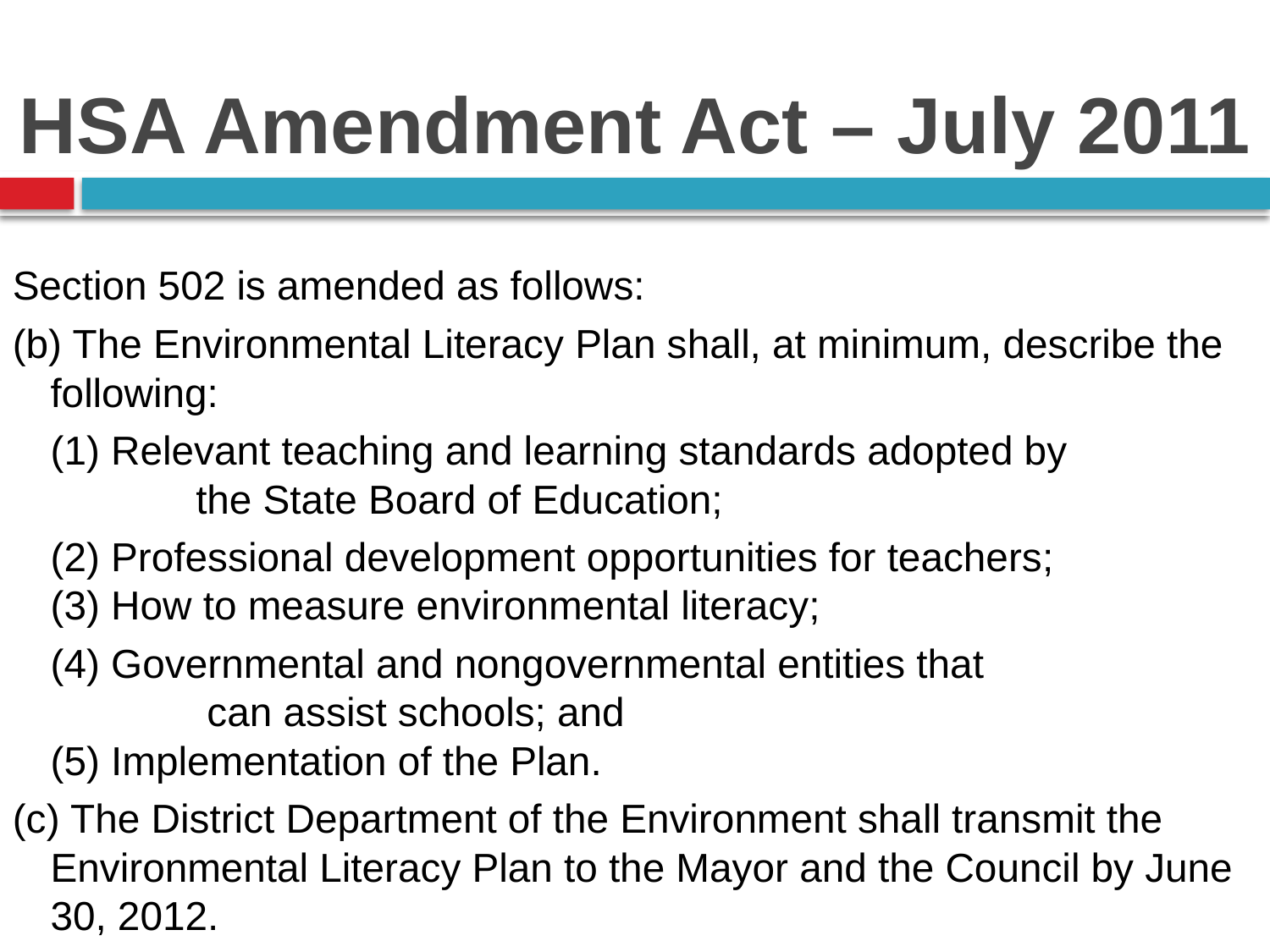

HSA Amendment Act – July 2011
Section 502 is amended as follows:
(b) The Environmental Literacy Plan shall, at minimum, describe the following:
		(1) Relevant teaching and learning standards adopted by
             the State Board of Education;
		(2) Professional development opportunities for teachers;
	(3) How to measure environmental literacy;
		(4) Governmental and nongovernmental entities that
              can assist schools; and
	(5) Implementation of the Plan.
(c) The District Department of the Environment shall transmit the Environmental Literacy Plan to the Mayor and the Council by June 30, 2012.